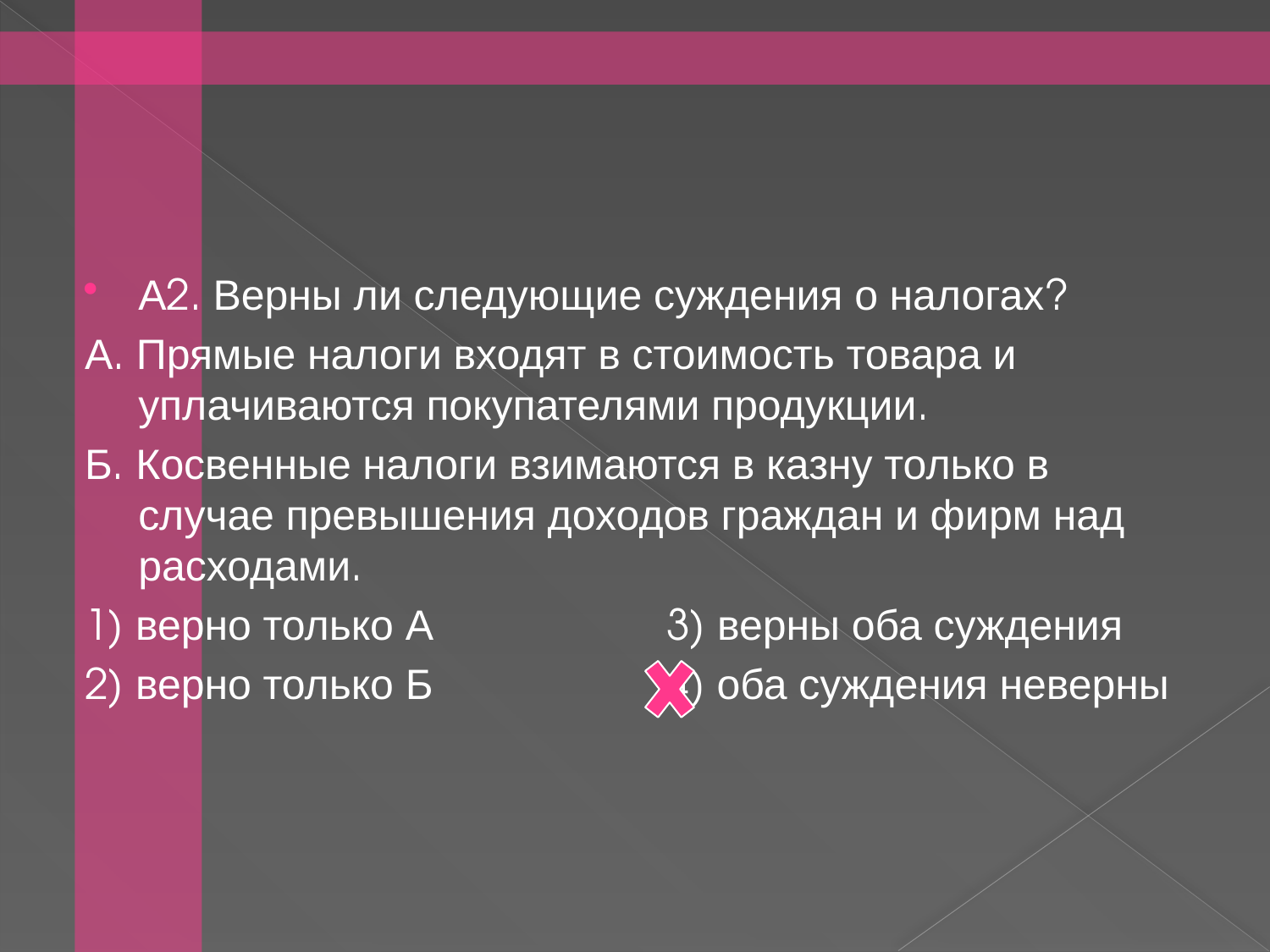

#
А2. Верны ли следующие суждения о налогах?
А. Прямые налоги входят в стоимость товара и уплачиваются покупателями продукции.
Б. Косвенные налоги взимаются в казну только в случае превышения доходов граждан и фирм над расходами.
1) верно только А                    3) верны оба суждения
2) верно только Б                    4) оба суждения неверны